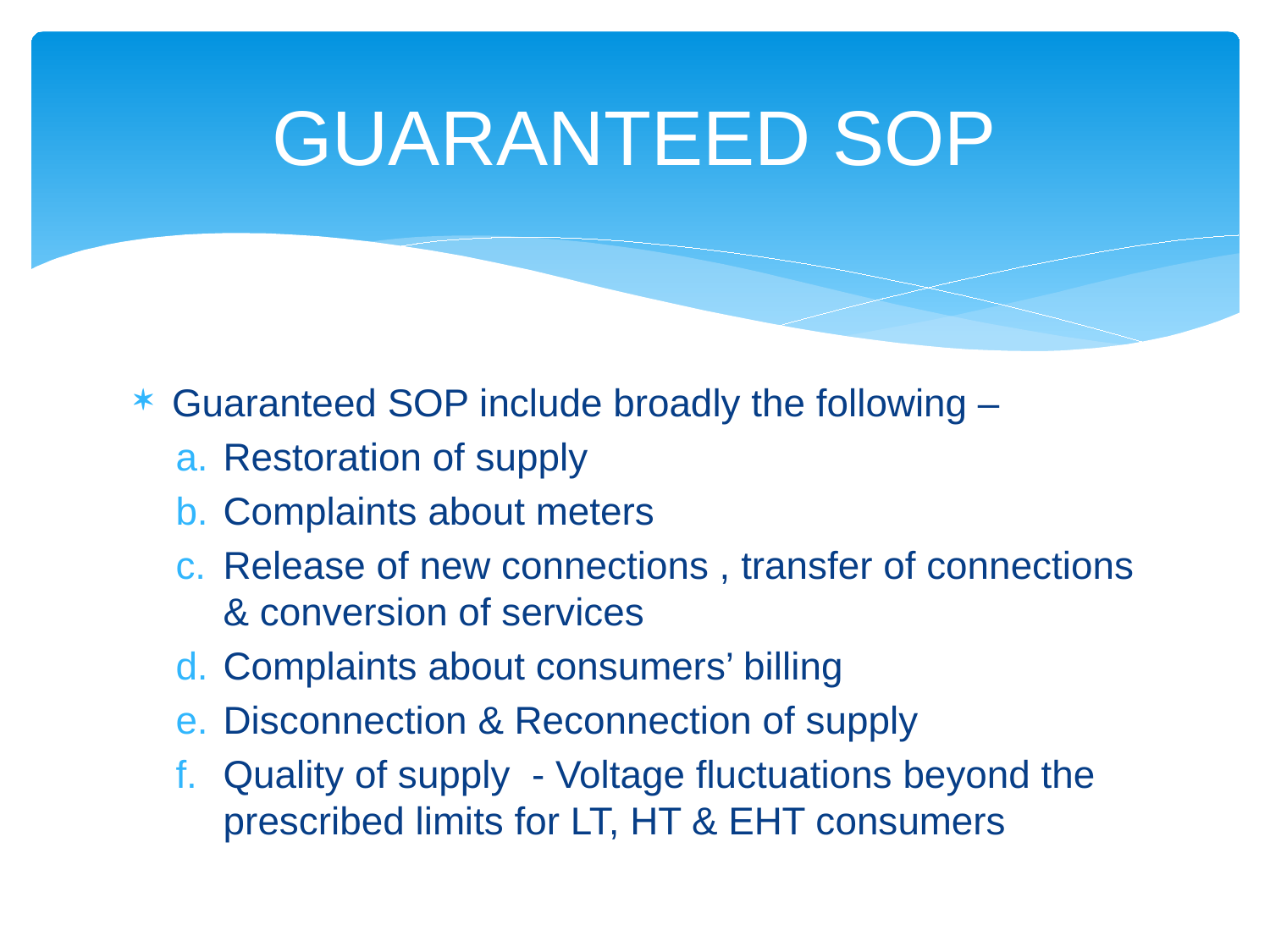

# GUARANTEED SOP
Guaranteed SOP include broadly the following –
Restoration of supply
Complaints about meters
Release of new connections , transfer of connections & conversion of services
Complaints about consumers’ billing
Disconnection & Reconnection of supply
Quality of supply  - Voltage fluctuations beyond the prescribed limits for LT, HT & EHT consumers